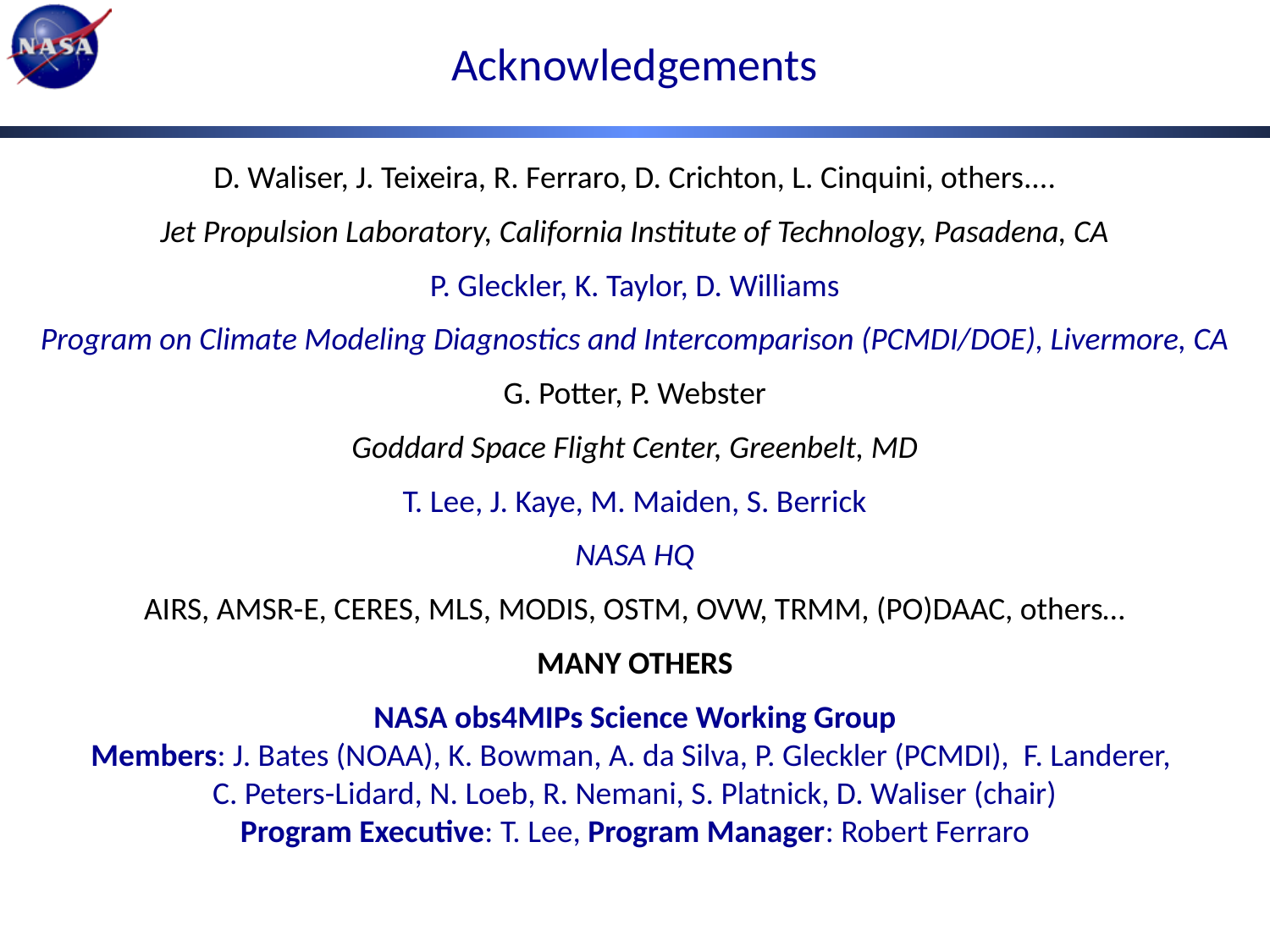

Acknowledgements

D. Waliser, J. Teixeira, R. Ferraro, D. Crichton, L. Cinquini, others....
Jet Propulsion Laboratory, California Institute of Technology, Pasadena, CA
P. Gleckler, K. Taylor, D. Williams
Program on Climate Modeling Diagnostics and Intercomparison (PCMDI/DOE), Livermore, CA
G. Potter, P. Webster
Goddard Space Flight Center, Greenbelt, MD
T. Lee, J. Kaye, M. Maiden, S. Berrick
NASA HQ
AIRS, AMSR-E, CERES, MLS, MODIS, OSTM, OVW, TRMM, (PO)DAAC, others…
MANY OTHERS
NASA obs4MIPs Science Working Group
Members: J. Bates (NOAA), K. Bowman, A. da Silva, P. Gleckler (PCMDI),  F. Landerer,
C. Peters-Lidard, N. Loeb, R. Nemani, S. Platnick, D. Waliser (chair)
Program Executive: T. Lee, Program Manager: Robert Ferraro